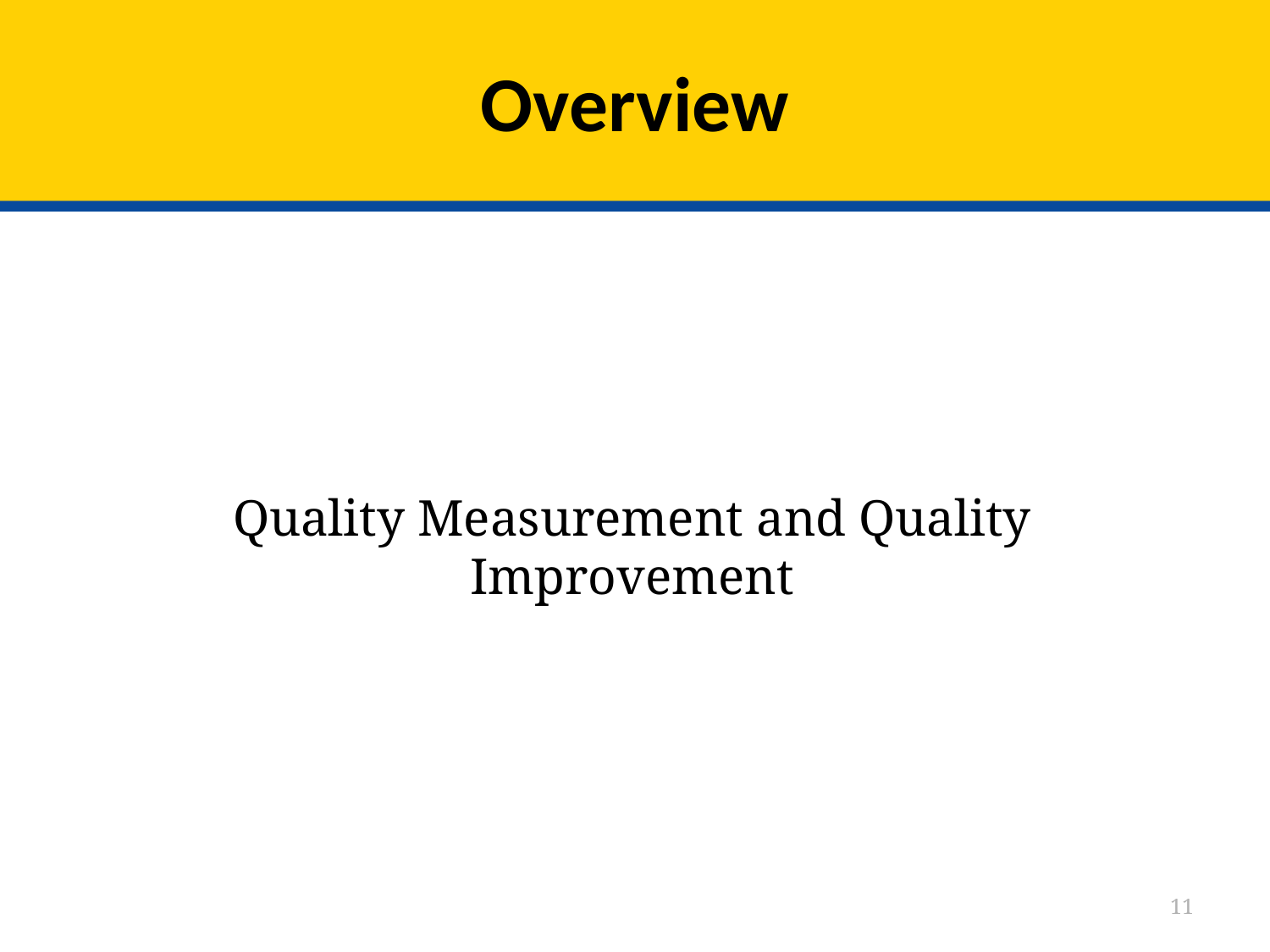

# Overview

Quality Measurement and Quality Improvement

11